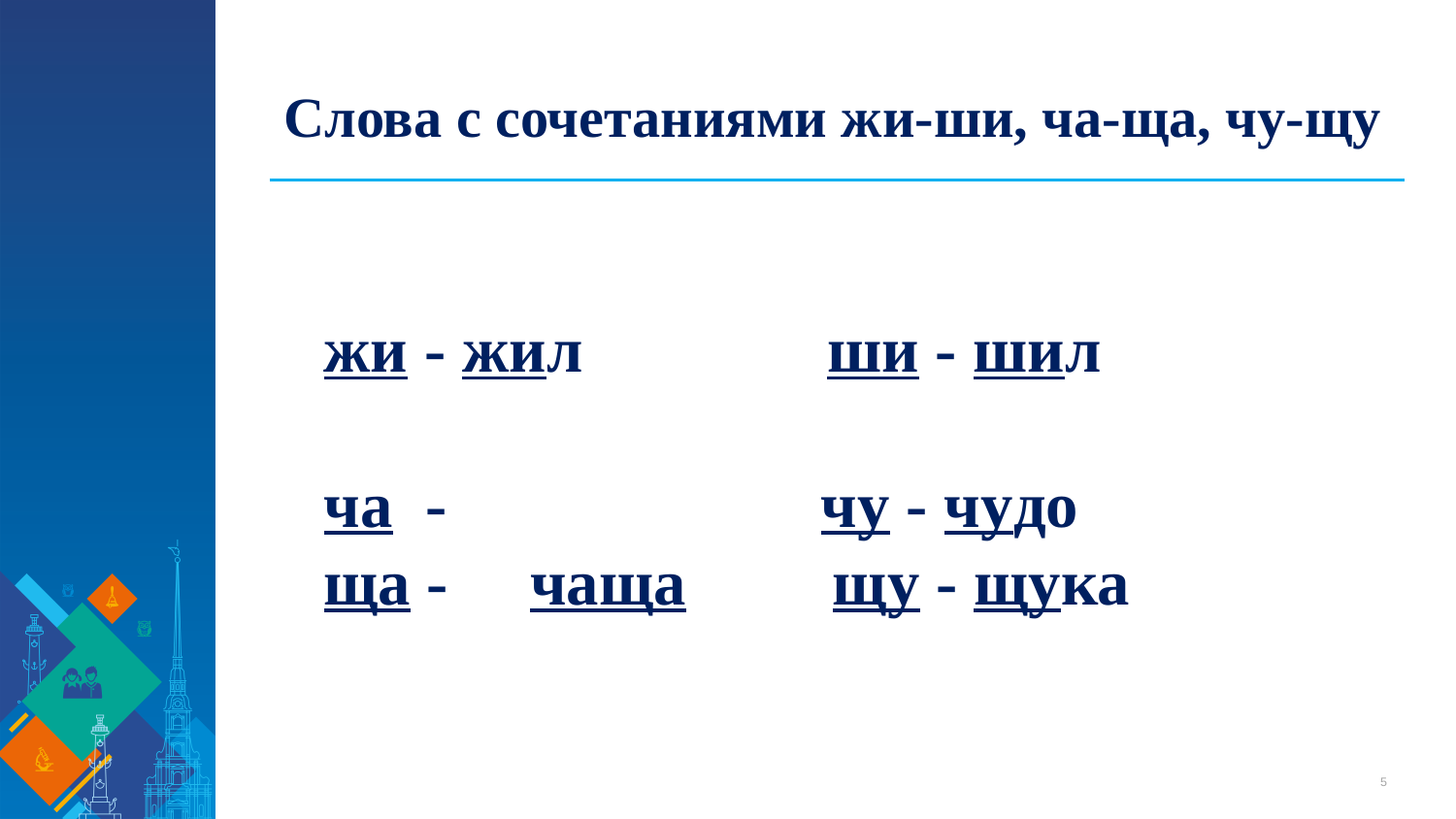

# Слова с сочетаниями жи-ши, ча-ща, чу-щу
жи - жил               ши - шил

ча  -                       чу - чудо
ща -     чаща         щу - щука
5